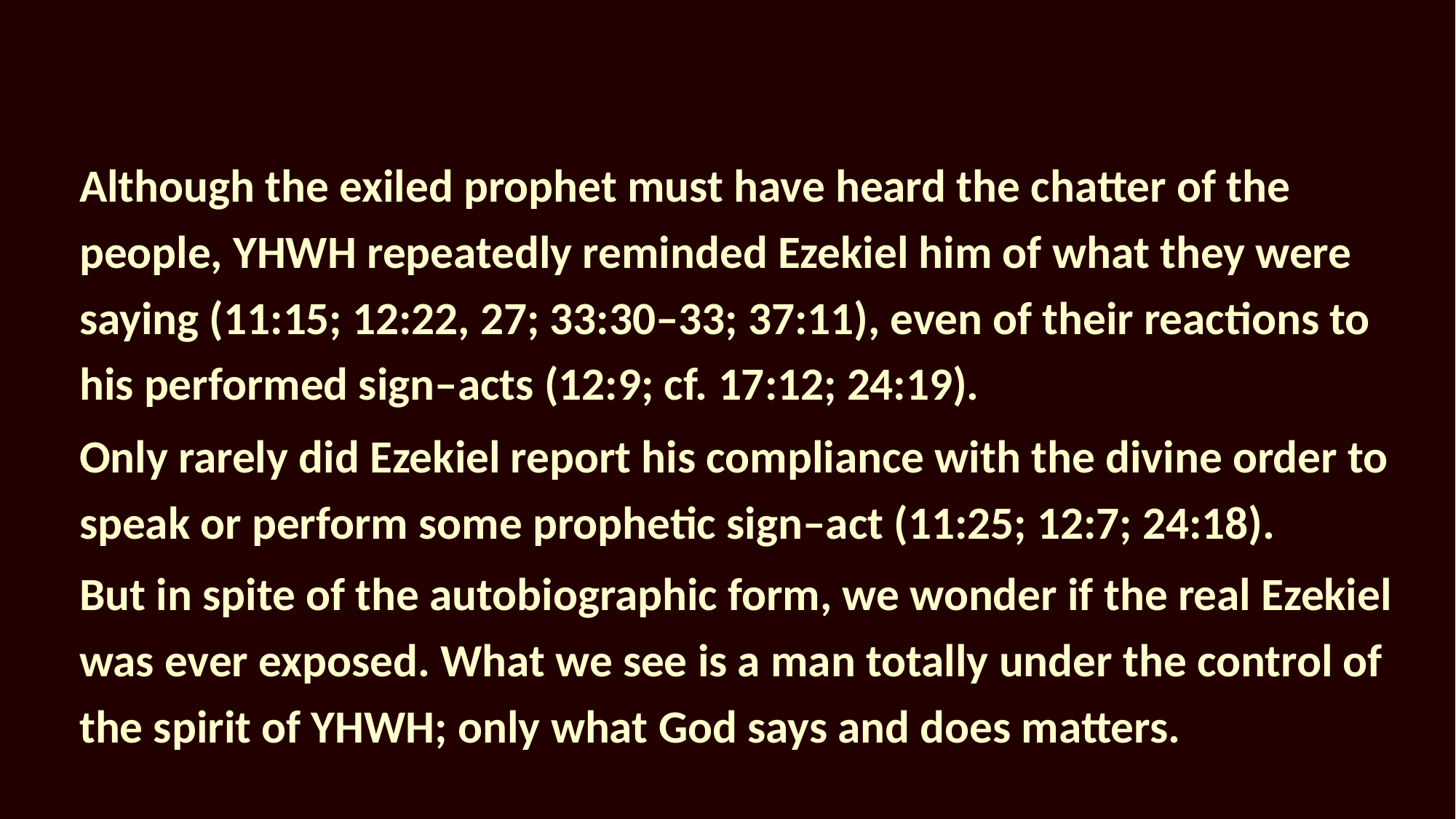

Although the exiled prophet must have heard the chatter of the people, YHWH repeatedly reminded Ezekiel him of what they were saying (11:15; 12:22, 27; 33:30–33; 37:11), even of their reactions to his performed sign–acts (12:9; cf. 17:12; 24:19).
Only rarely did Ezekiel report his compliance with the divine order to speak or perform some prophetic sign–act (11:25; 12:7; 24:18).
But in spite of the autobiographic form, we wonder if the real Ezekiel was ever exposed. What we see is a man totally under the control of the spirit of YHWH; only what God says and does matters.